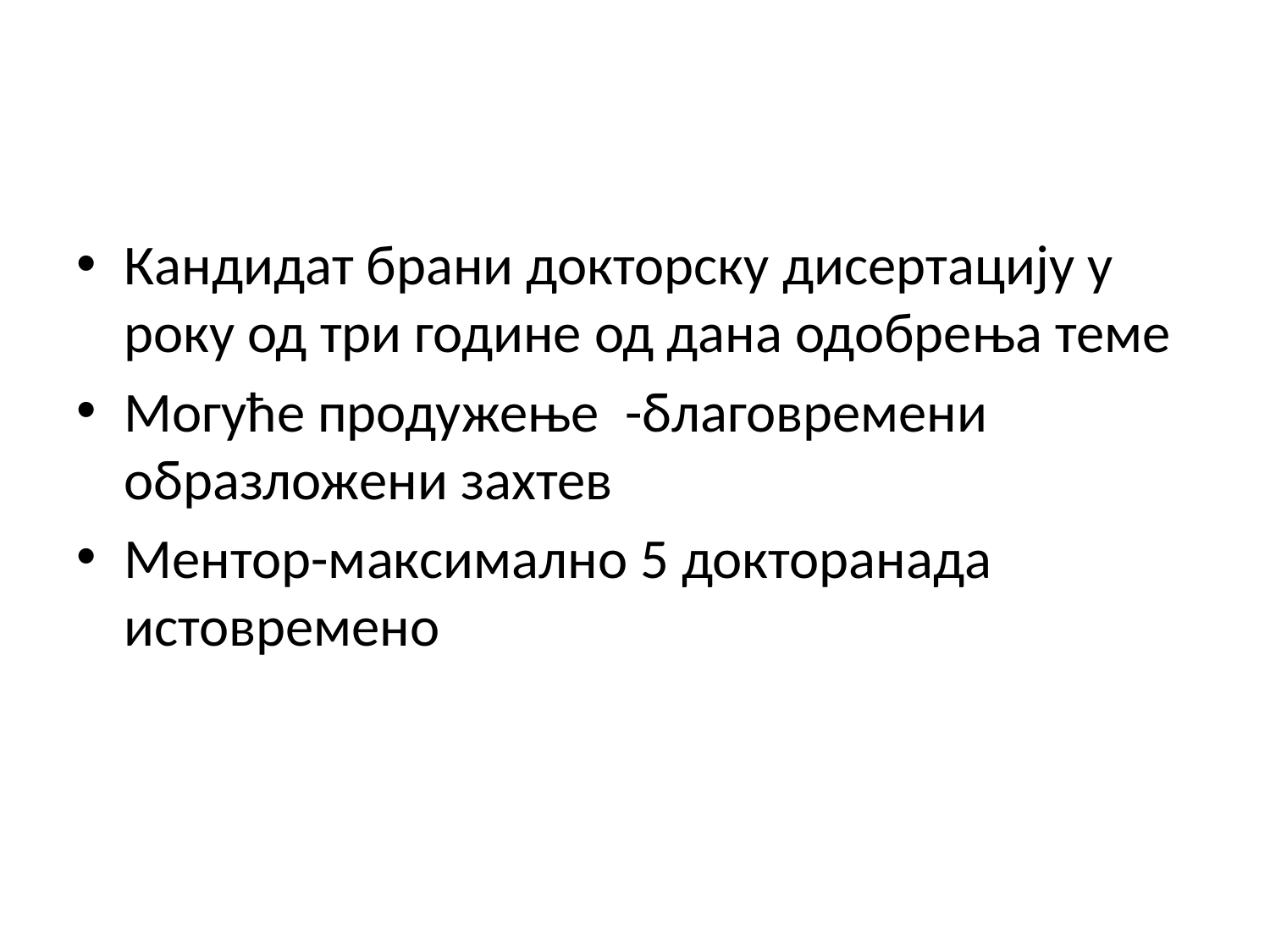

Кандидат брани докторску дисертацију у року од три године од дана одобрења теме
Могуће продужење  -благовремени образложени захтев
Ментор-максимално 5 докторанада истовремено